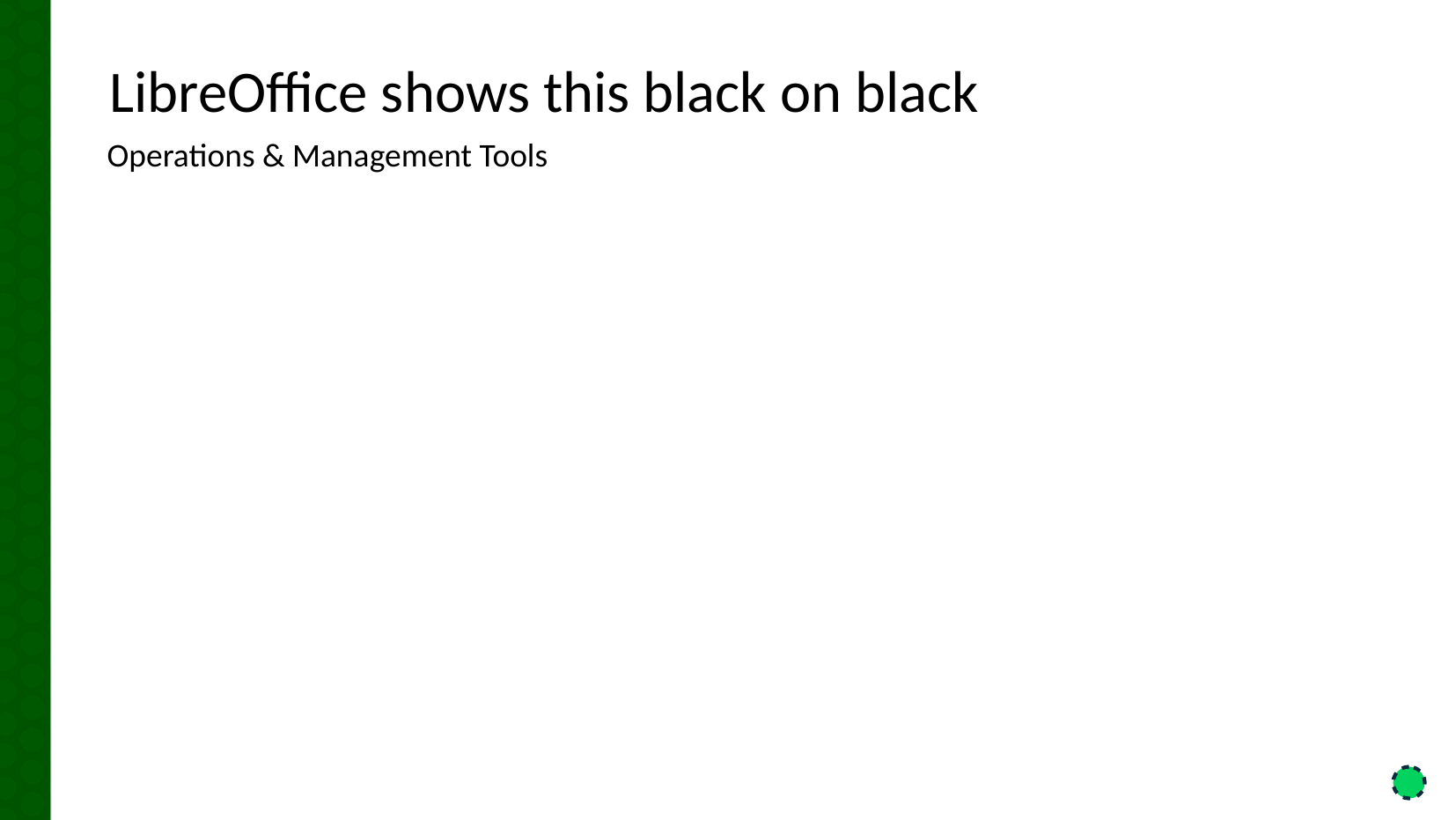

# LibreOffice shows this black on black
Operations & Management Tools